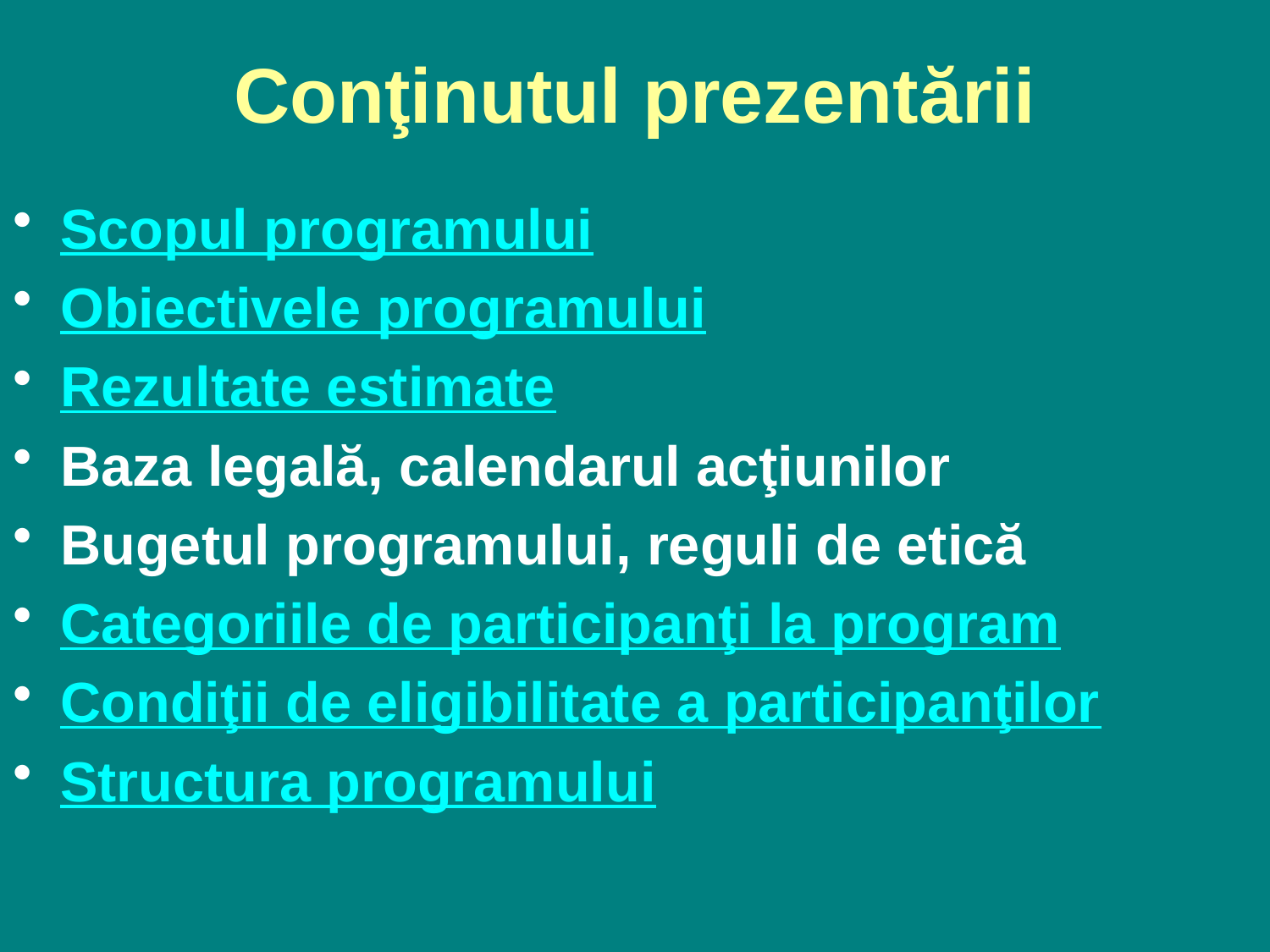

# Conţinutul prezentării
Scopul programului
Obiectivele programului
Rezultate estimate
Baza legală, calendarul acţiunilor
Bugetul programului, reguli de etică
Categoriile de participanţi la program
Condiţii de eligibilitate a participanţilor
Structura programului